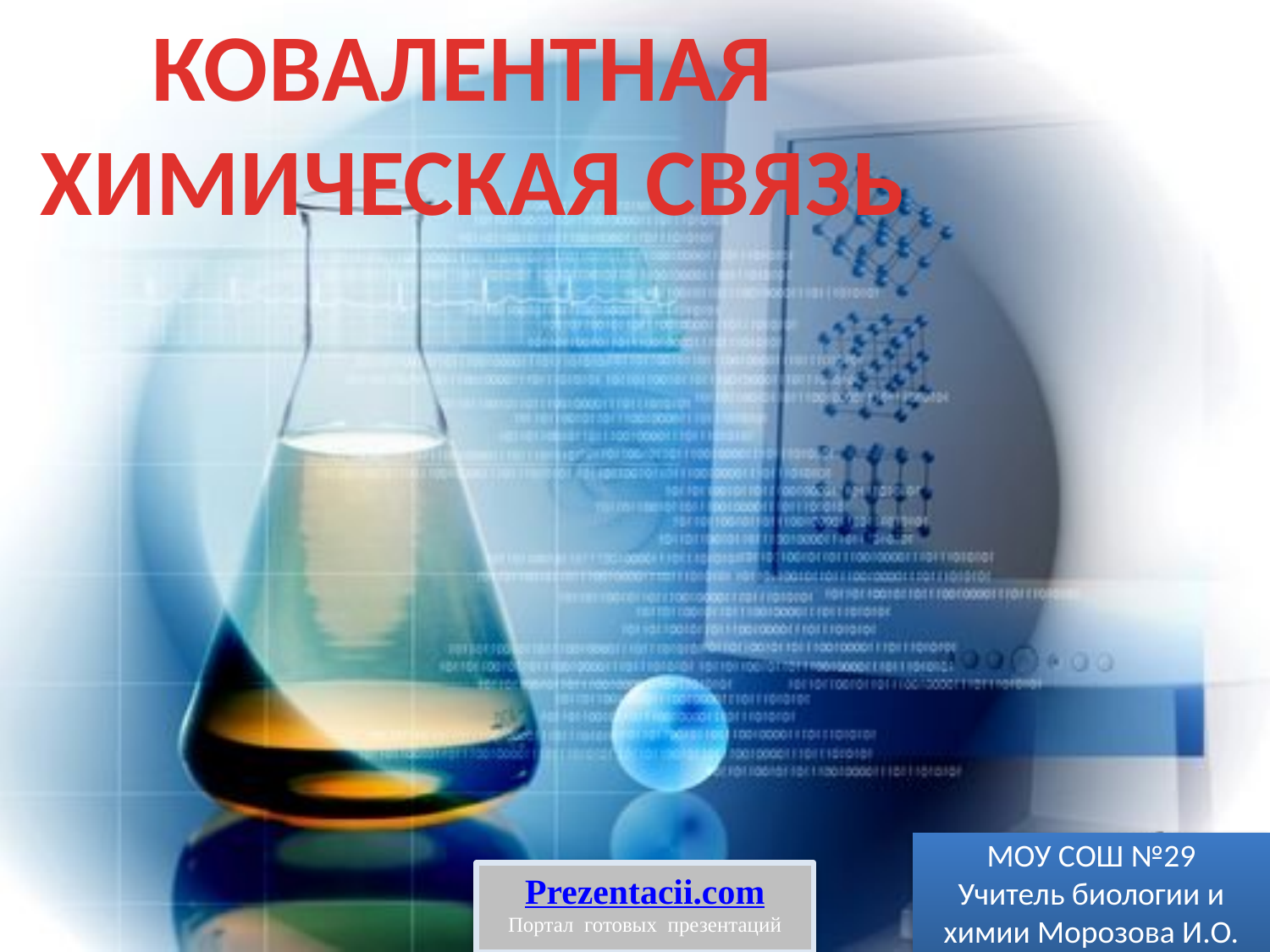

КОВАЛЕНТНАЯ
 ХИМИЧЕСКАЯ СВЯЗЬ
МОУ СОШ №29
Учитель биологии и химии Морозова И.О.
Prezentacii.com
Портал  готовых  презентаций